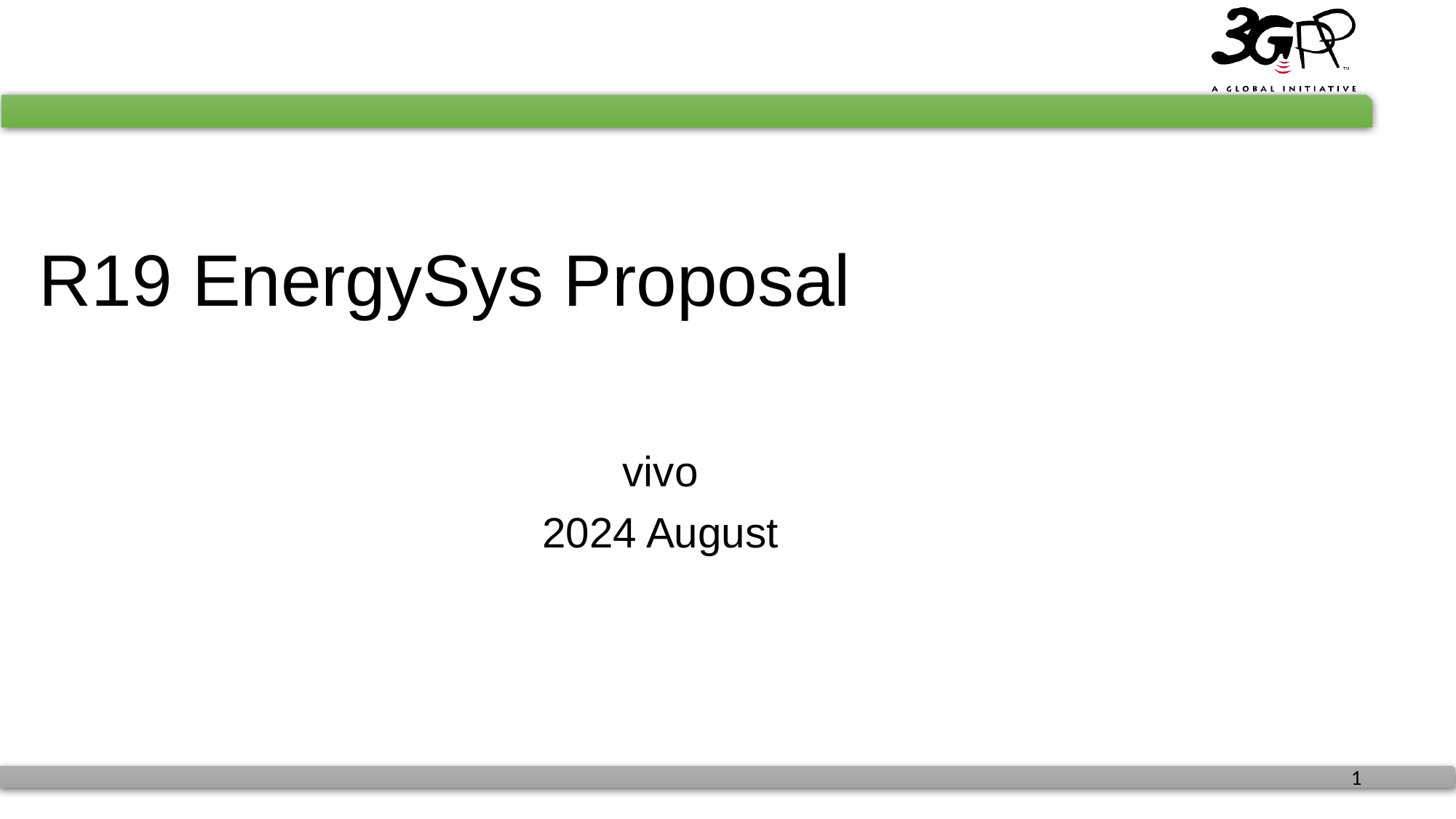

# R19 EnergySys Proposal
vivo
2024 August